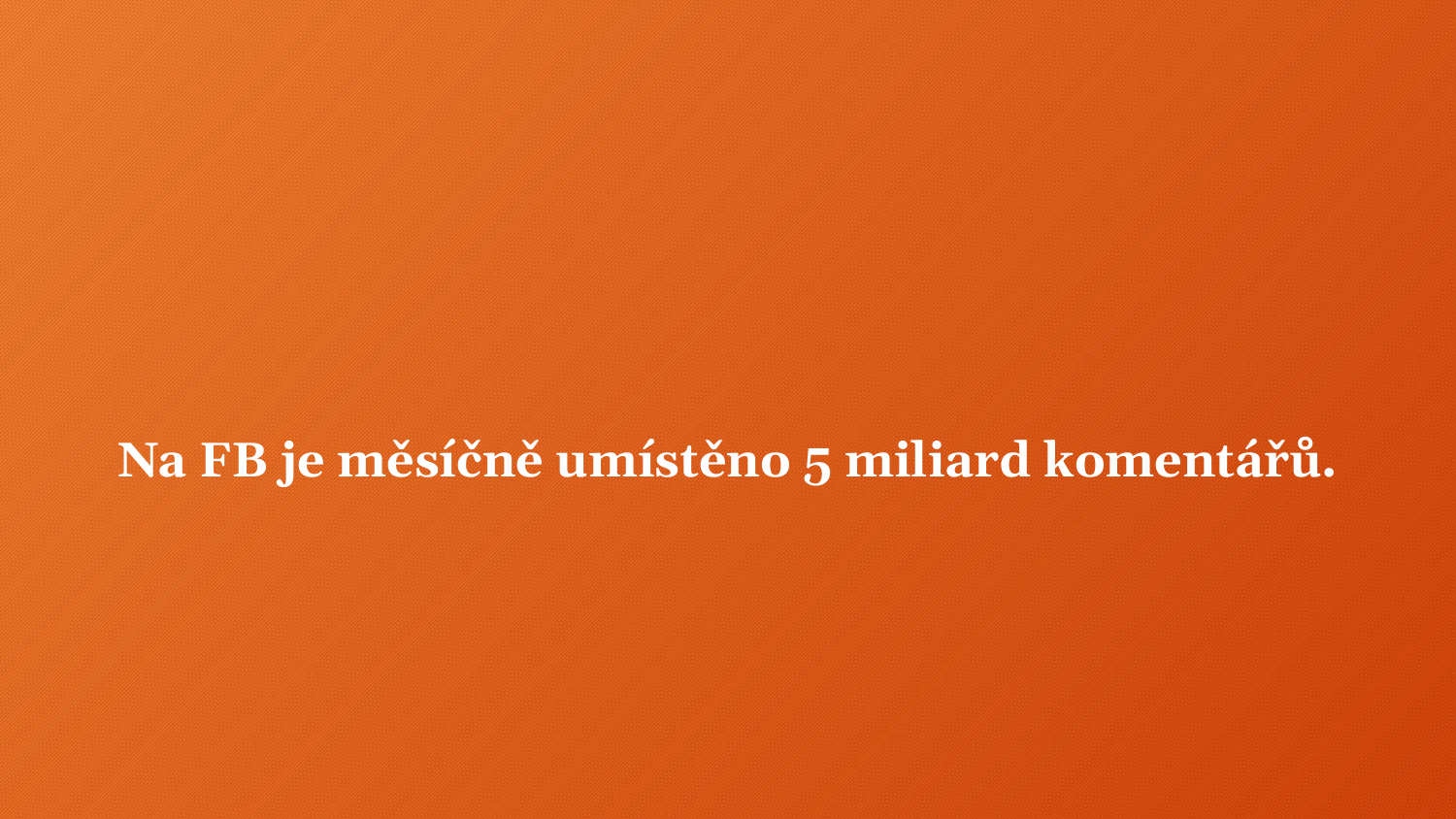

# Na FB je měsíčně umístěno 5 miliard komentářů.